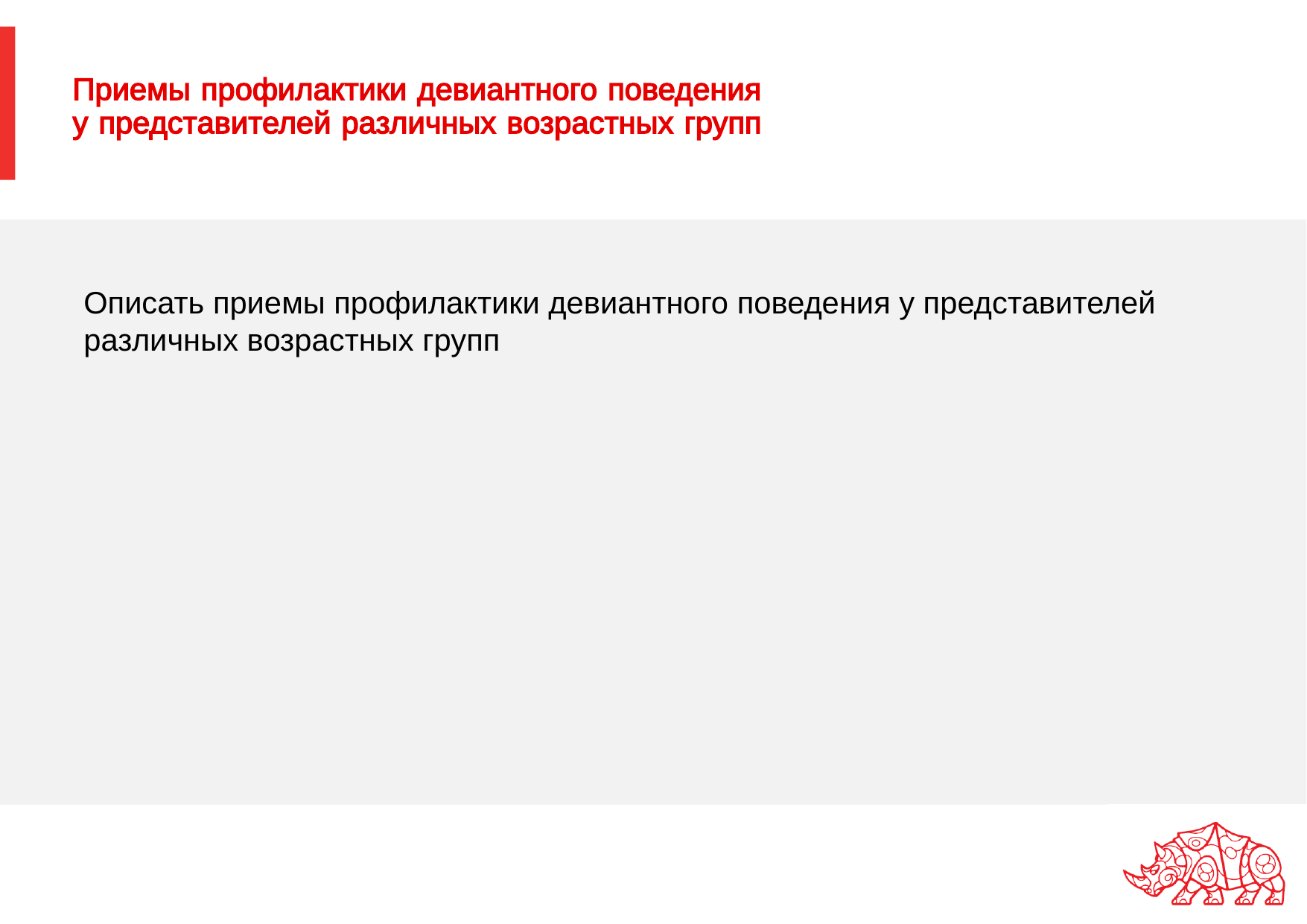

# Приемы профилактики девиантного поведения у представителей различных возрастных групп
Описать приемы профилактики девиантного поведения у представителей различных возрастных групп